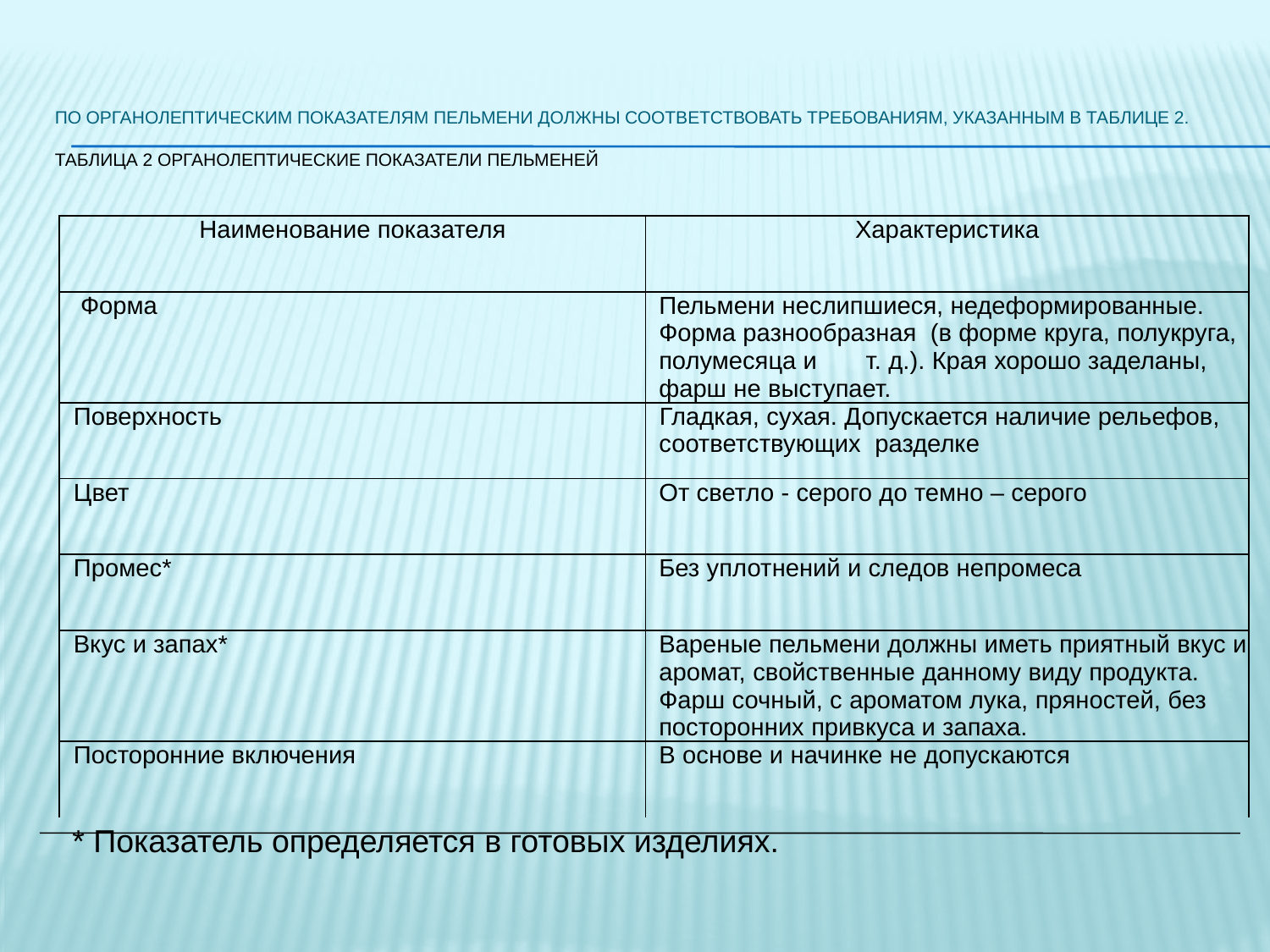

# По органолептическим показателям пельмени должны соответствовать требованиям, указанным в таблице 2. Таблица 2 Органолептические показатели пельменей
| Наименование показателя | Характеристика |
| --- | --- |
| Форма | Пельмени неслипшиеся, недеформированные. Форма разнообразная  (в форме круга, полукруга, полумесяца и       т. д.). Края хорошо заделаны, фарш не выступает. |
| Поверхность | Гладкая, сухая. Допускается наличие рельефов, соответствующих  разделке |
| Цвет | От светло - серого до темно – серого |
| Промес\* | Без уплотнений и следов непромеса |
| Вкус и запах\* | Вареные пельмени должны иметь приятный вкус и аромат, свойственные данному виду продукта. Фарш сочный, с ароматом лука, пряностей, без посторонних привкуса и запаха. |
| Посторонние включения | В основе и начинке не допускаются |
| \* Показатель определяется в готовых изделиях. |  |